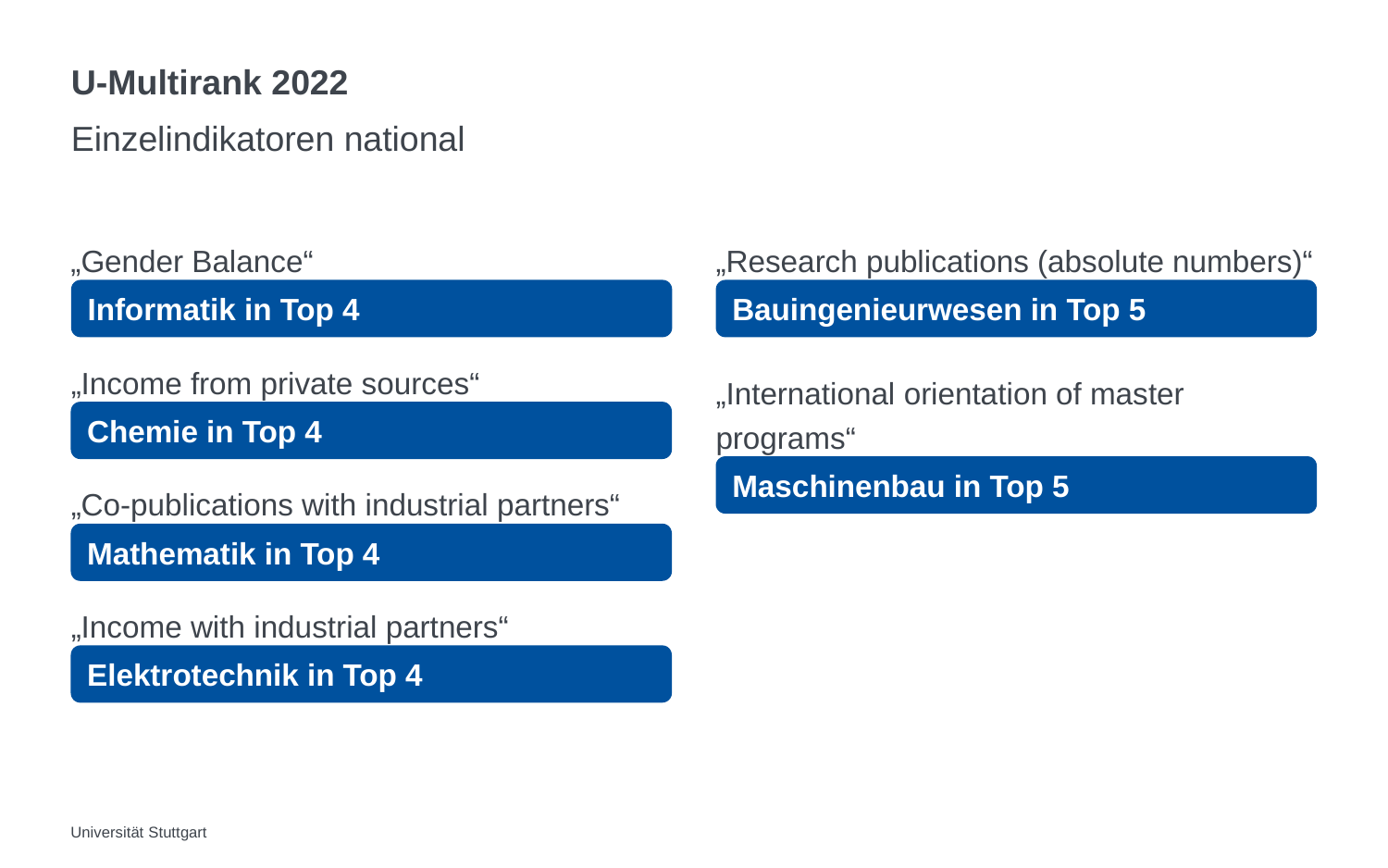

# U-Multirank 2022
Einzelindikatoren national
„Gender Balance“
„Research publications (absolute numbers)“
Informatik in Top 4
Bauingenieurwesen in Top 5
„International orientation of master programs“
„Income from private sources“
Chemie in Top 4
Maschinenbau in Top 5
„Co-publications with industrial partners“
Mathematik in Top 4
„Income with industrial partners“
Elektrotechnik in Top 4
Universität Stuttgart